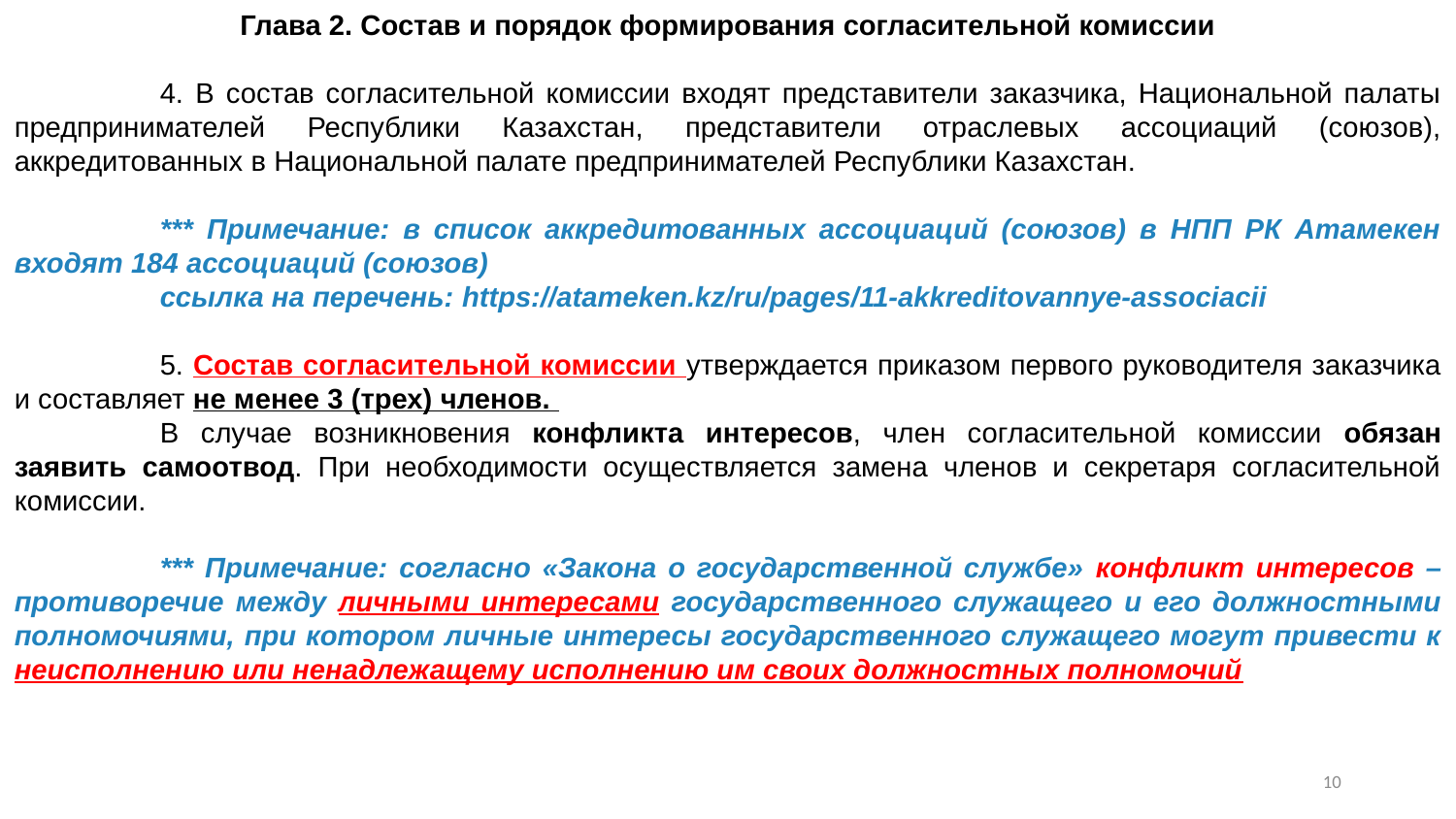

Глава 2. Состав и порядок формирования согласительной комиссии

	4. В состав согласительной комиссии входят представители заказчика, Национальной палаты предпринимателей Республики Казахстан, представители отраслевых ассоциаций (союзов), аккредитованных в Национальной палате предпринимателей Республики Казахстан.

	*** Примечание: в список аккредитованных ассоциаций (союзов) в НПП РК Атамекен входят 184 ассоциаций (союзов)
	ссылка на перечень: https://atameken.kz/ru/pages/11-akkreditovannye-associacii

	5. Состав согласительной комиссии утверждается приказом первого руководителя заказчика и составляет не менее 3 (трех) членов.
	В случае возникновения конфликта интересов, член согласительной комиссии обязан заявить самоотвод. При необходимости осуществляется замена членов и секретаря согласительной комиссии.

	*** Примечание: согласно «Закона о государственной службе» конфликт интересов – противоречие между личными интересами государственного служащего и его должностными полномочиями, при котором личные интересы государственного служащего могут привести к неисполнению или ненадлежащему исполнению им своих должностных полномочий
10